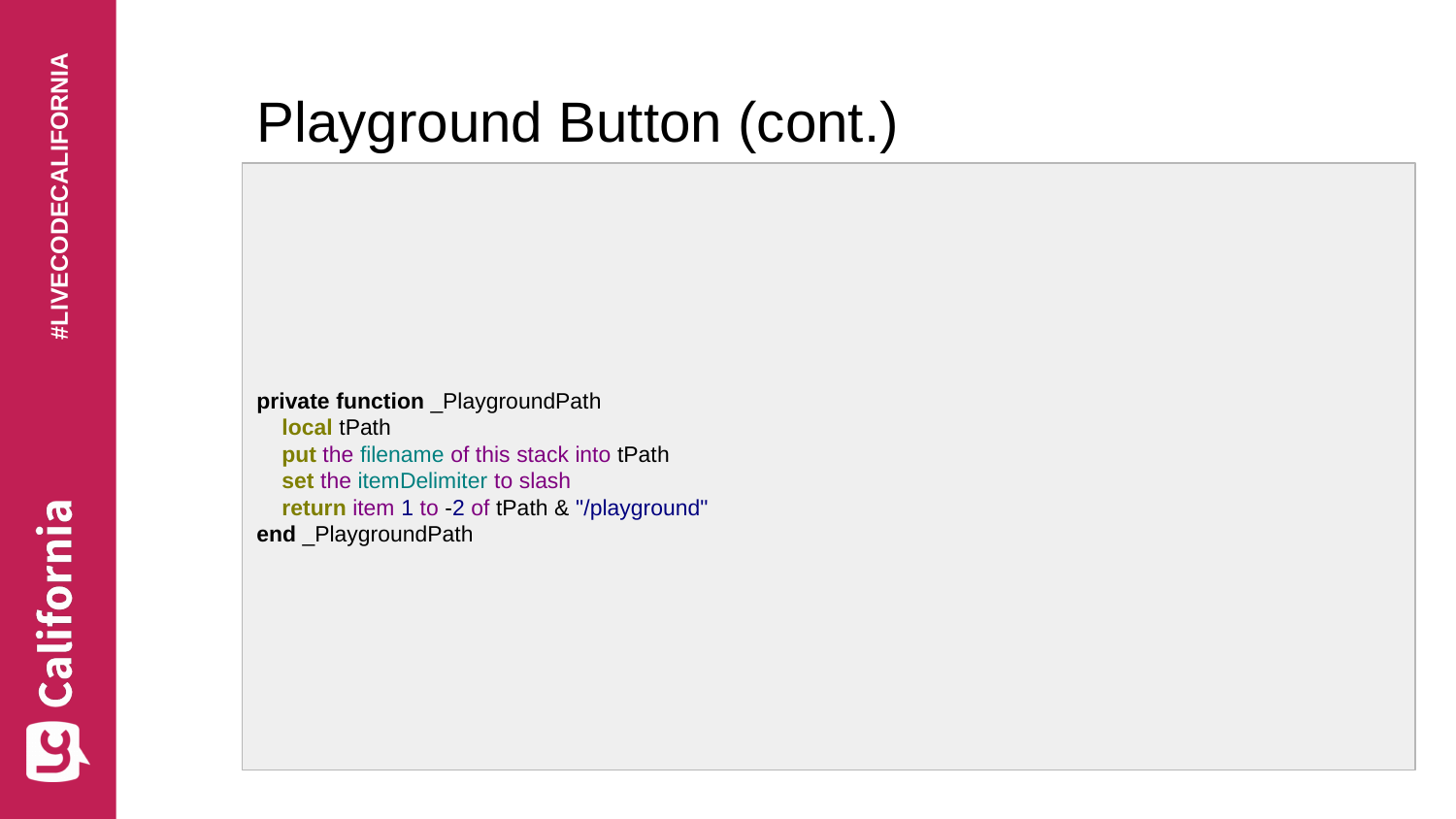

# Playground Button (cont.)

private function _PlaygroundPath
    local tPath
    put the filename of this stack into tPath
    set the itemDelimiter to slash
    return item 1 to -2 of tPath & "/playground"
end _PlaygroundPath